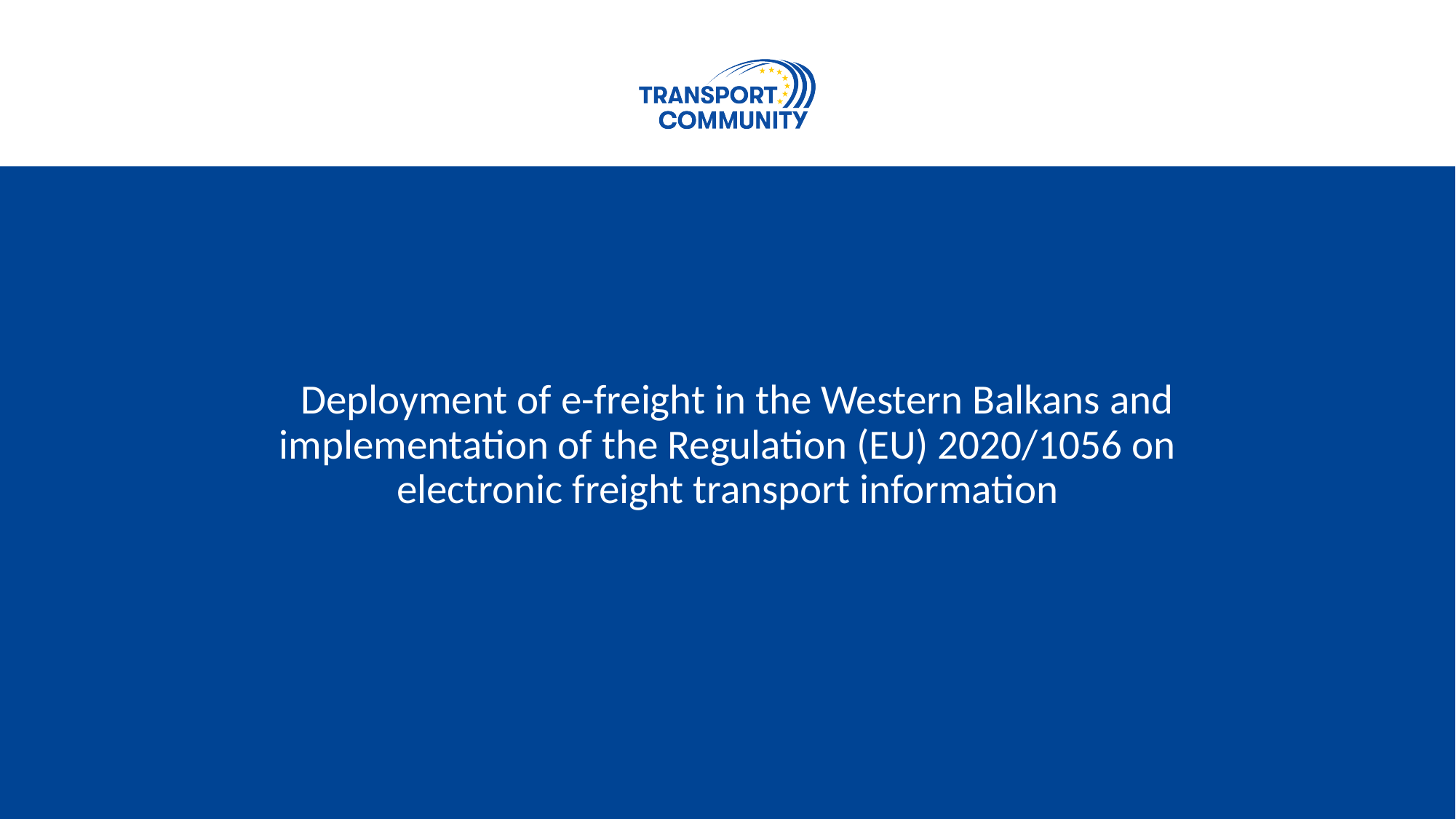

# Deployment of e-freight in the Western Balkans and implementation of the Regulation (EU) 2020/1056 on electronic freight transport information